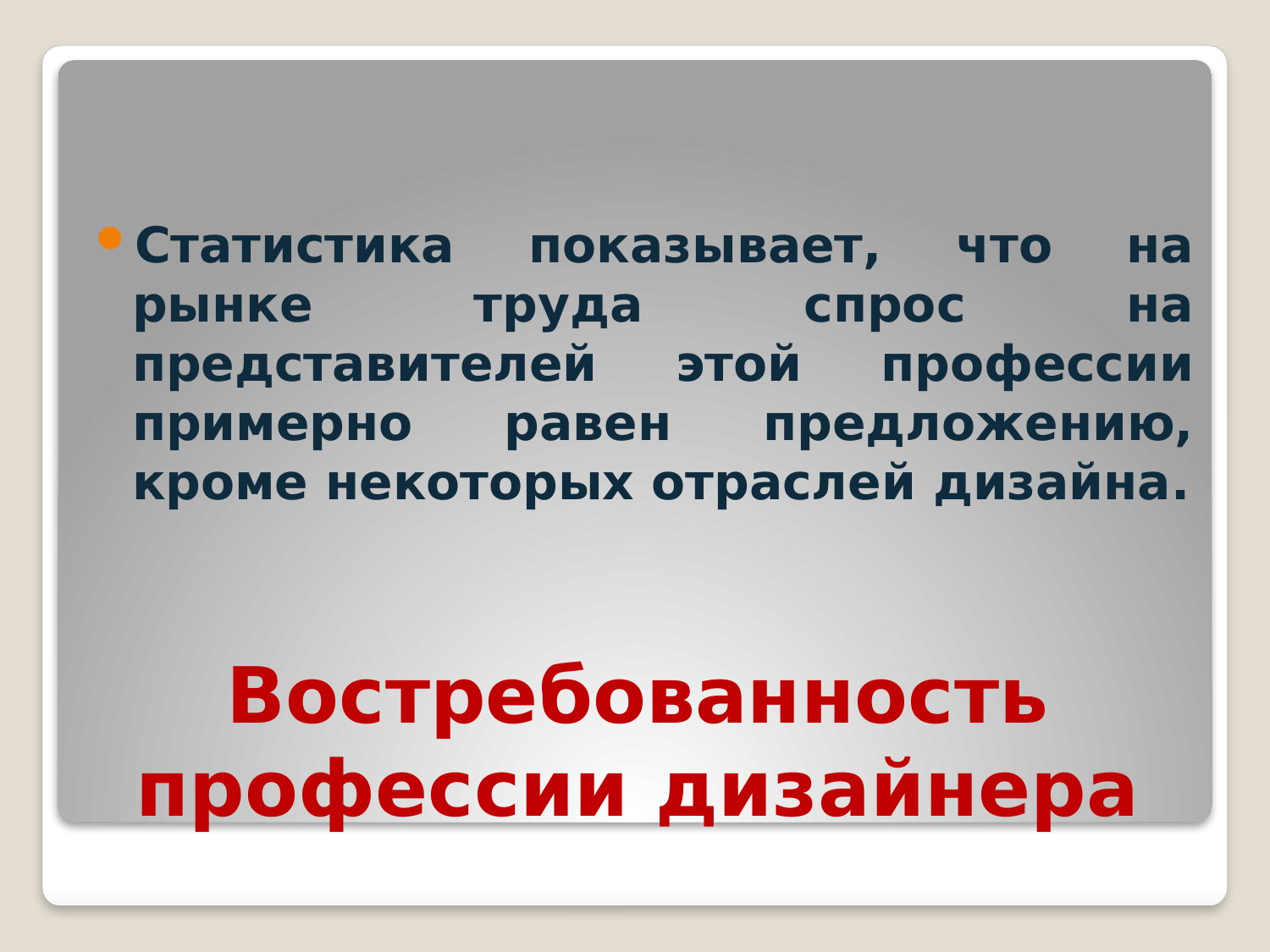

Статистика показывает, что на рынке труда спрос на представителей этой профессии примерно равен предложению, кроме некоторых отраслей дизайна.
# Востребованность профессии дизайнера